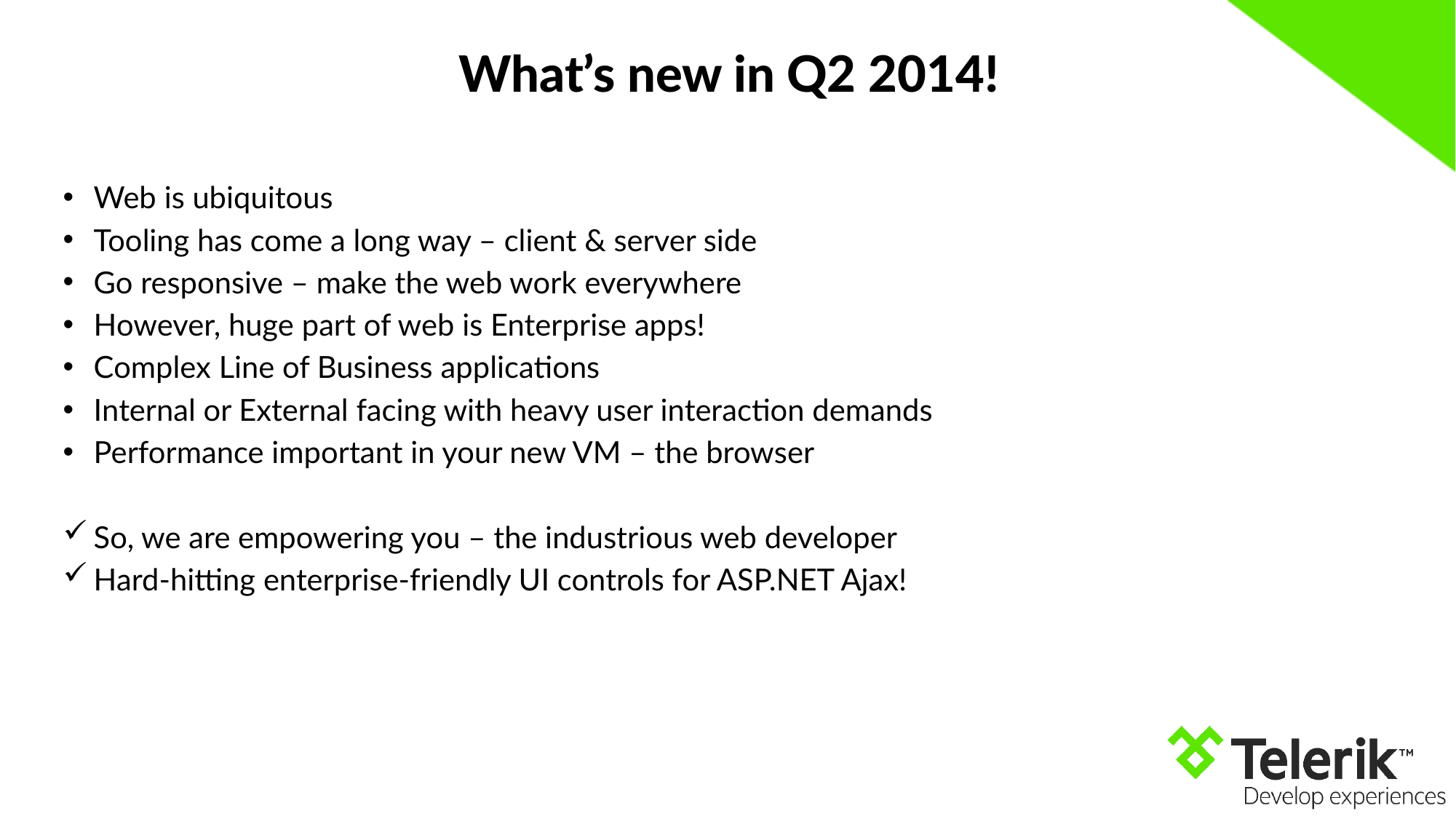

# What’s new in Q2 2014!
Web is ubiquitous
Tooling has come a long way – client & server side
Go responsive – make the web work everywhere
However, huge part of web is Enterprise apps!
Complex Line of Business applications
Internal or External facing with heavy user interaction demands
Performance important in your new VM – the browser

So, we are empowering you – the industrious web developer
Hard-hitting enterprise-friendly UI controls for ASP.NET Ajax!